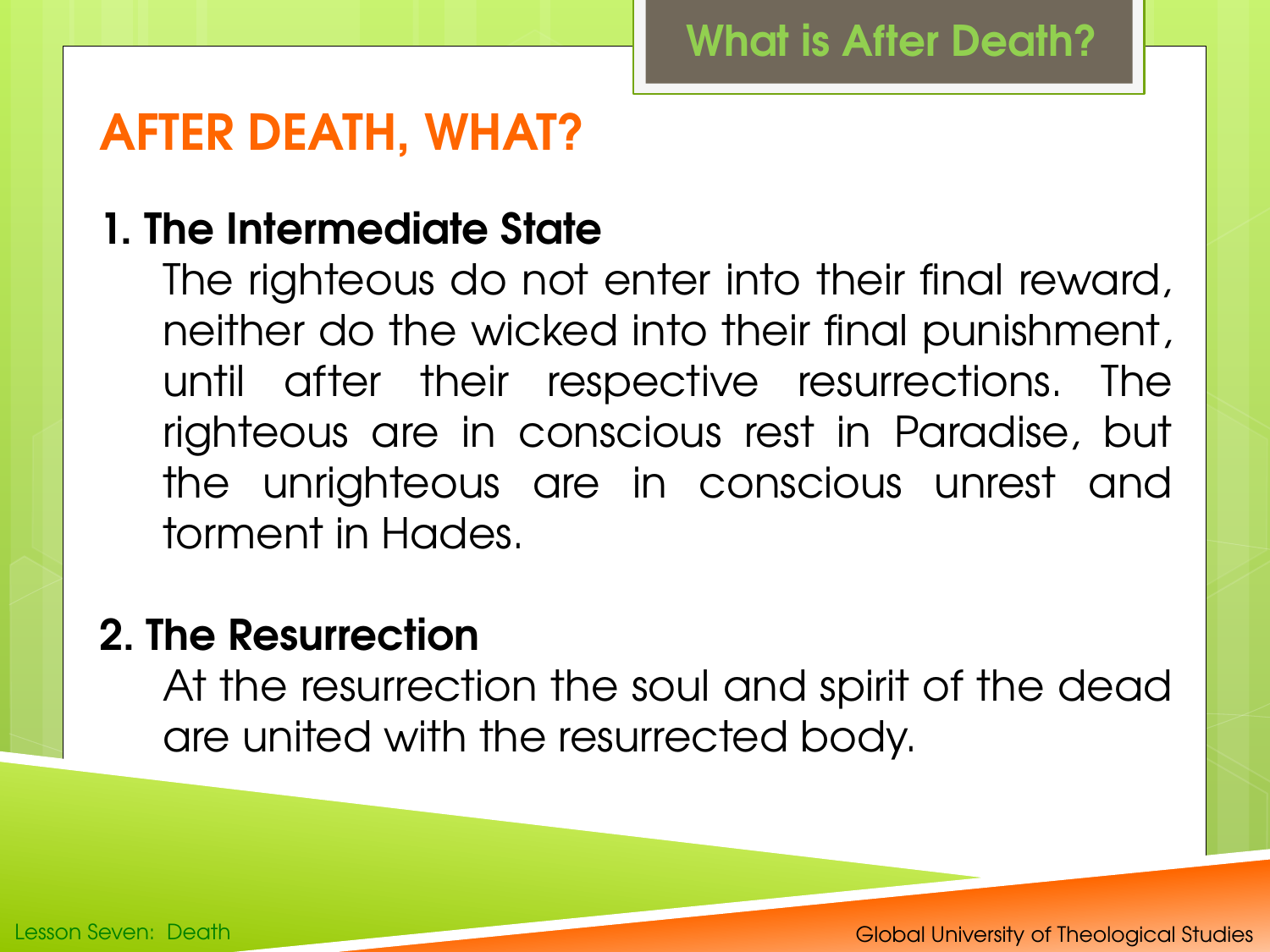

What is After Death?
AFTER DEATH, WHAT?
1. The Intermediate State
The righteous do not enter into their final reward, neither do the wicked into their final punishment, until after their respective resurrections. The righteous are in conscious rest in Paradise, but the unrighteous are in conscious unrest and torment in Hades.

2. The Resurrection
At the resurrection the soul and spirit of the dead are united with the resurrected body.

 Global University of Theological Studies
Lesson Seven:  Death